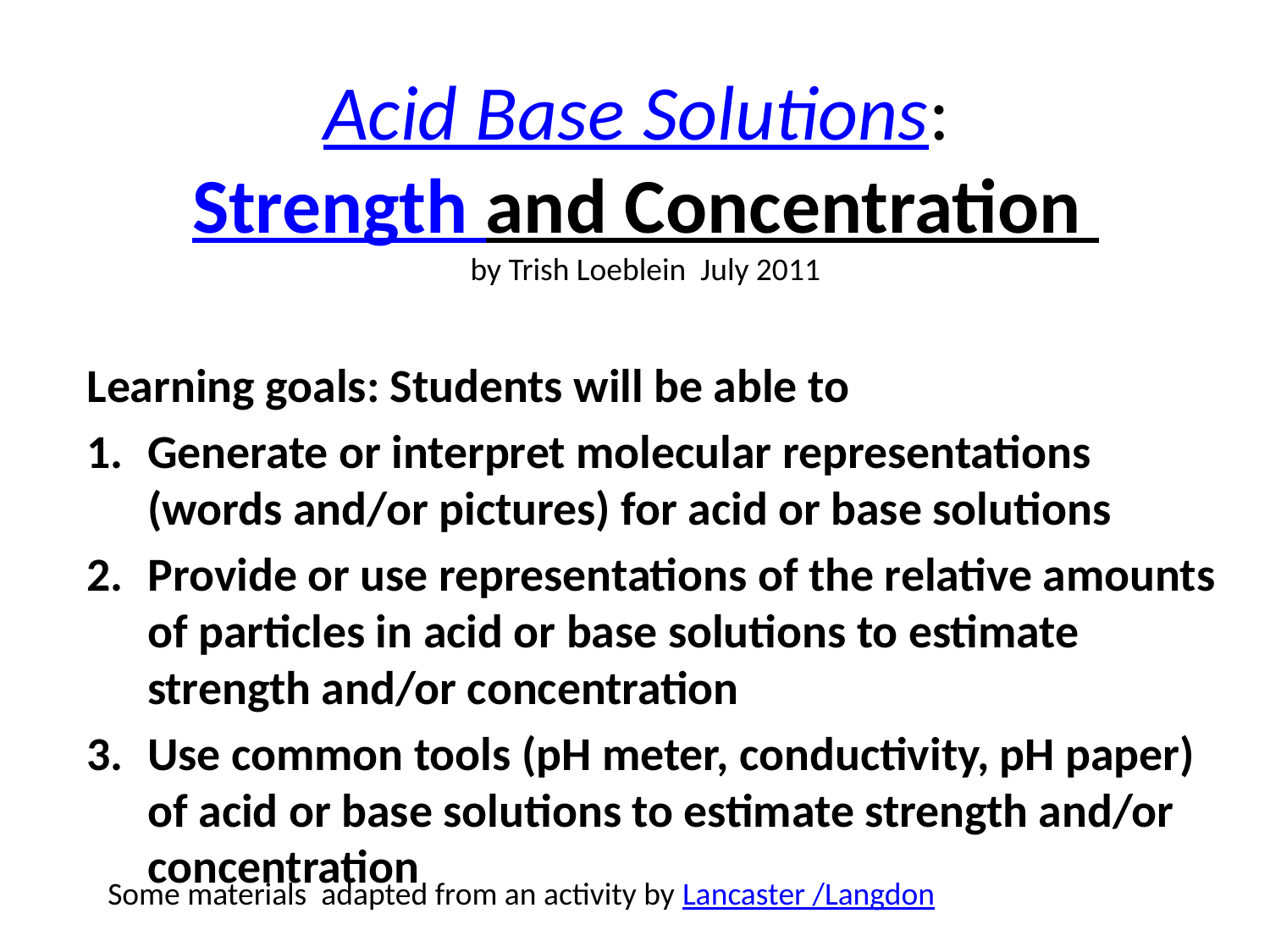

# Acid Base Solutions: Strength and Concentration by Trish Loeblein  July 2011
Learning goals: Students will be able to
Generate or interpret molecular representations (words and/or pictures) for acid or base solutions
Provide or use representations of the relative amounts of particles in acid or base solutions to estimate strength and/or concentration
Use common tools (pH meter, conductivity, pH paper) of acid or base solutions to estimate strength and/or concentration

Some materials  adapted from an activity by Lancaster /Langdon